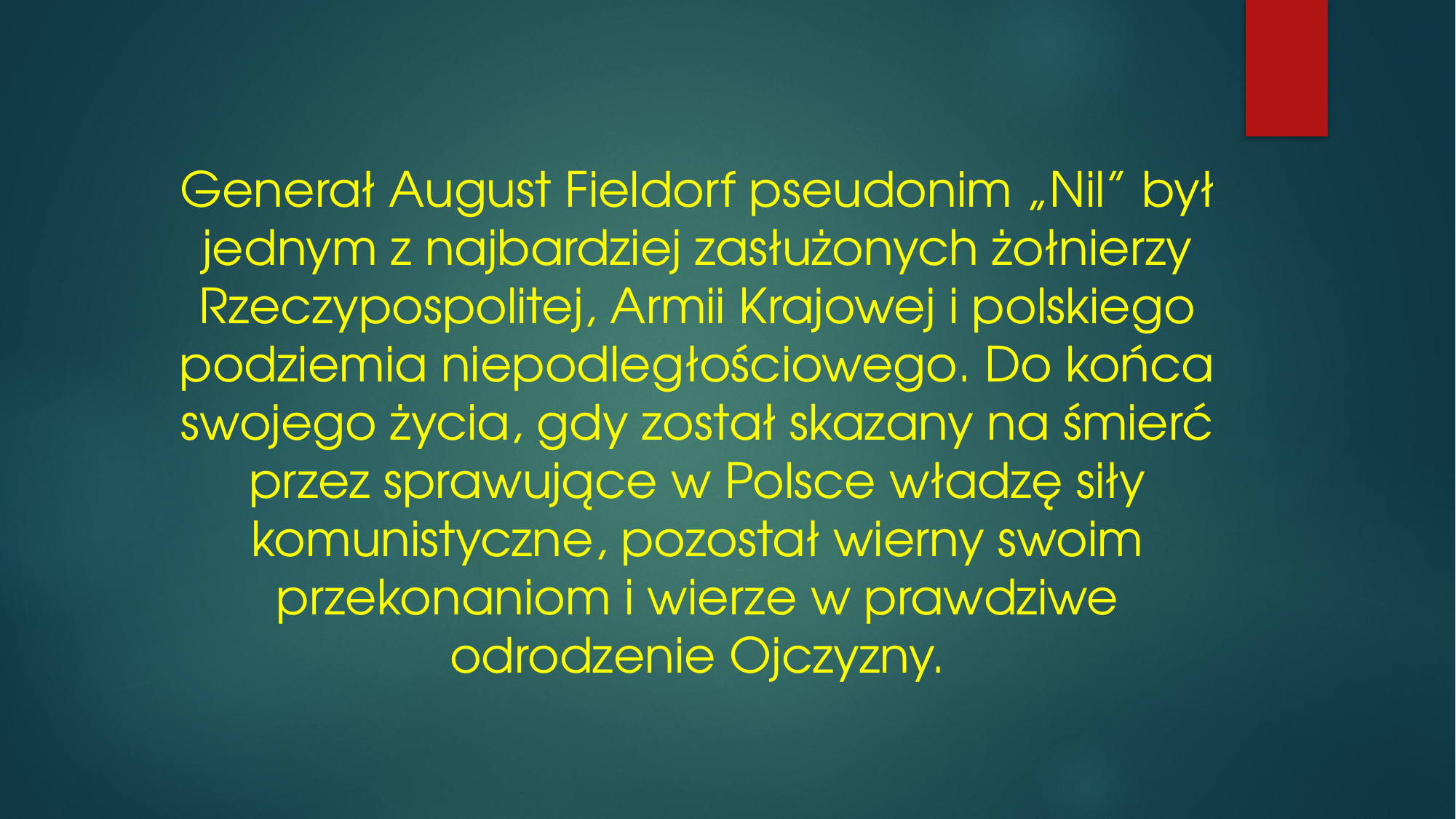

# Generał August Fieldorf pseudonim „Nil” był jednym z najbardziej zasłużonych żołnierzy Rzeczypospolitej, Armii Krajowej i polskiego podziemia niepodległościowego. Do końca swojego życia, gdy został skazany na śmierć przez sprawujące w Polsce władzę siły komunistyczne, pozostał wierny swoim przekonaniom i wierze w prawdziwe odrodzenie Ojczyzny.